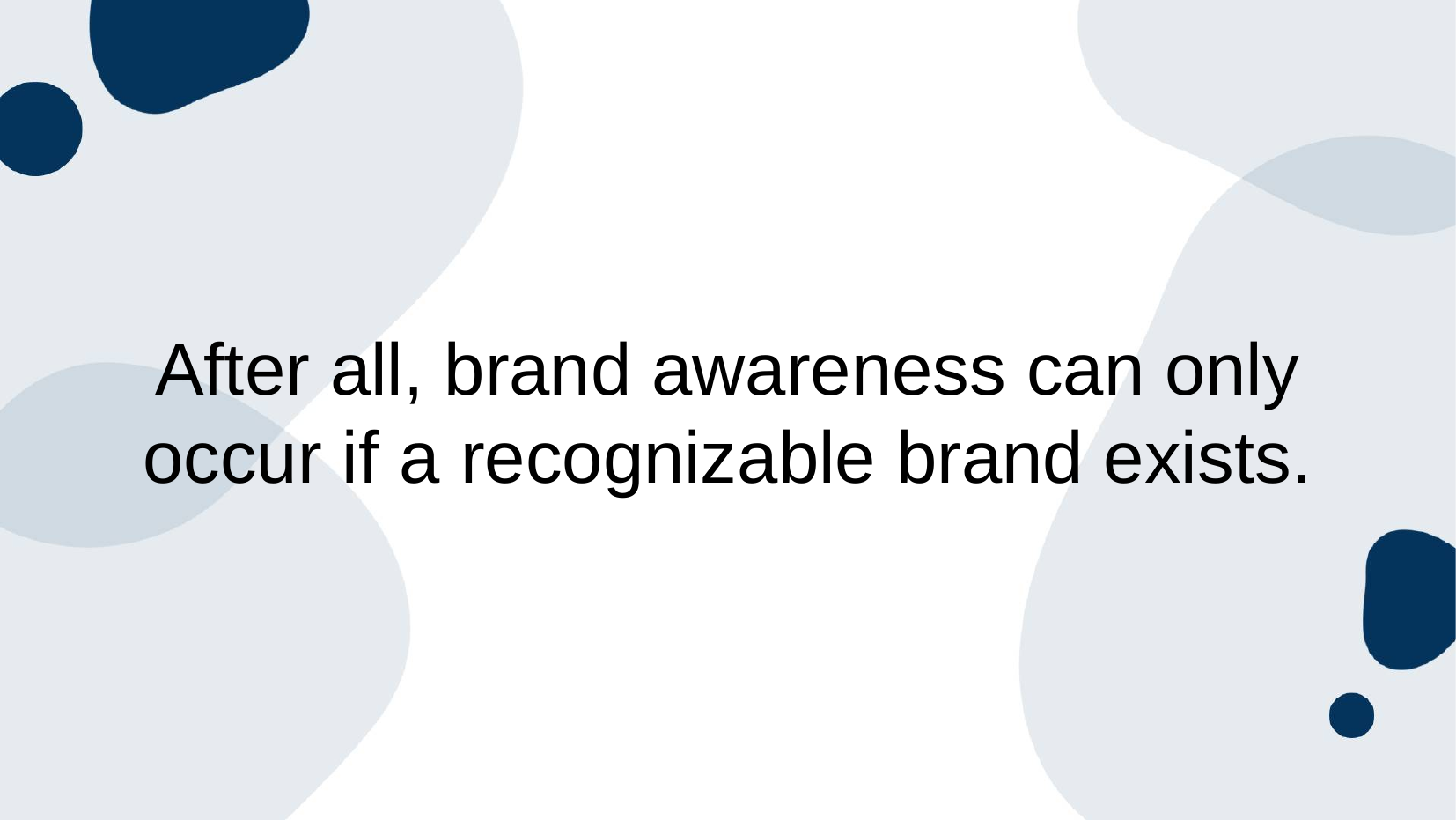

After all, brand awareness can only occur if a recognizable brand exists.